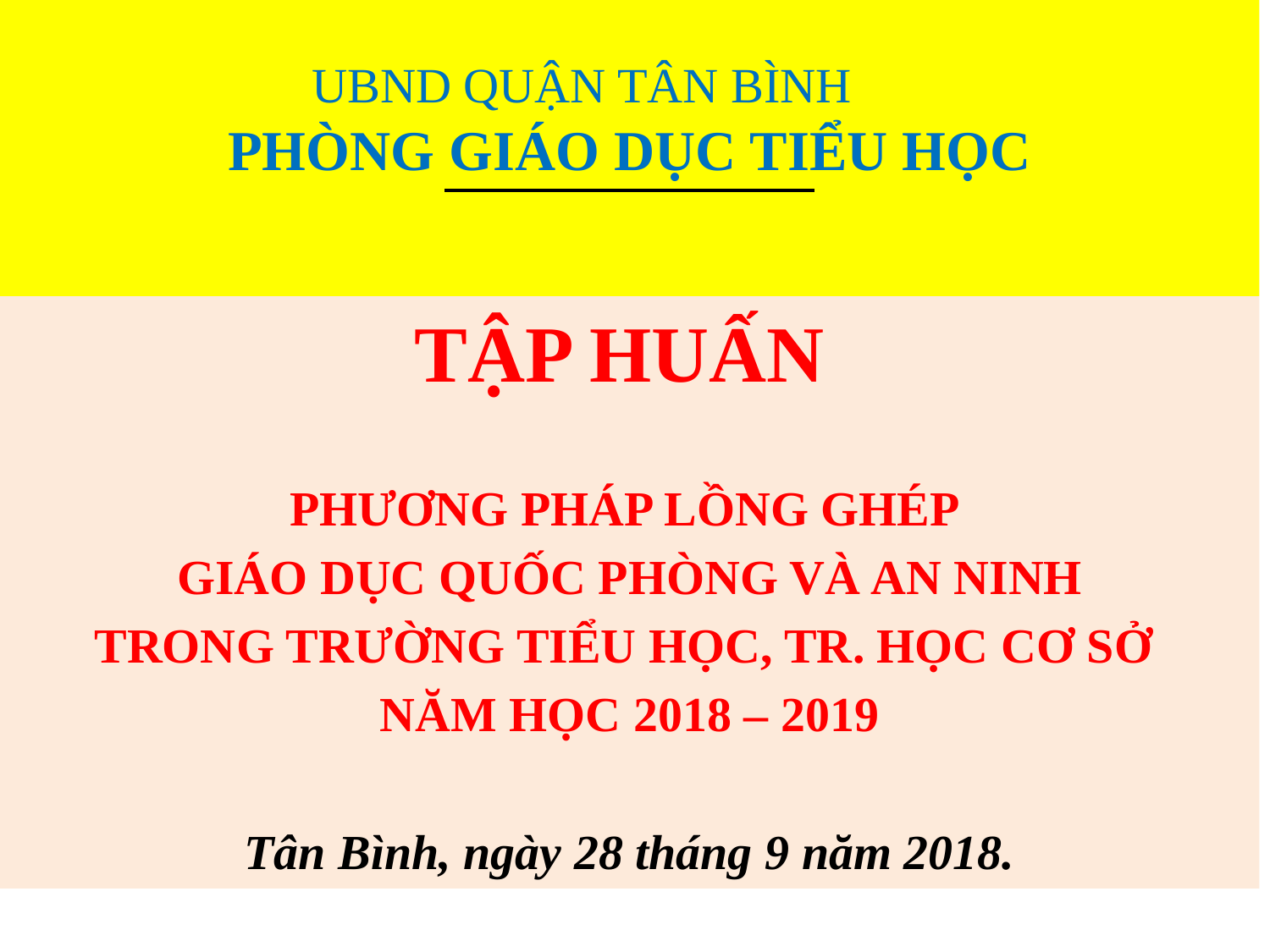

# UBND QUẬN TÂN BÌNH PHÒNG GIÁO DỤC TIỂU HỌC
TẬP HUẤN

PHƯƠNG PHÁP LỒNG GHÉP
GIÁO DỤC QUỐC PHÒNG VÀ AN NINH
TRONG TRƯỜNG TIỂU HỌC, TR. HỌC CƠ SỞ
NĂM HỌC 2018 – 2019

Tân Bình, ngày 28 tháng 9 năm 2018.